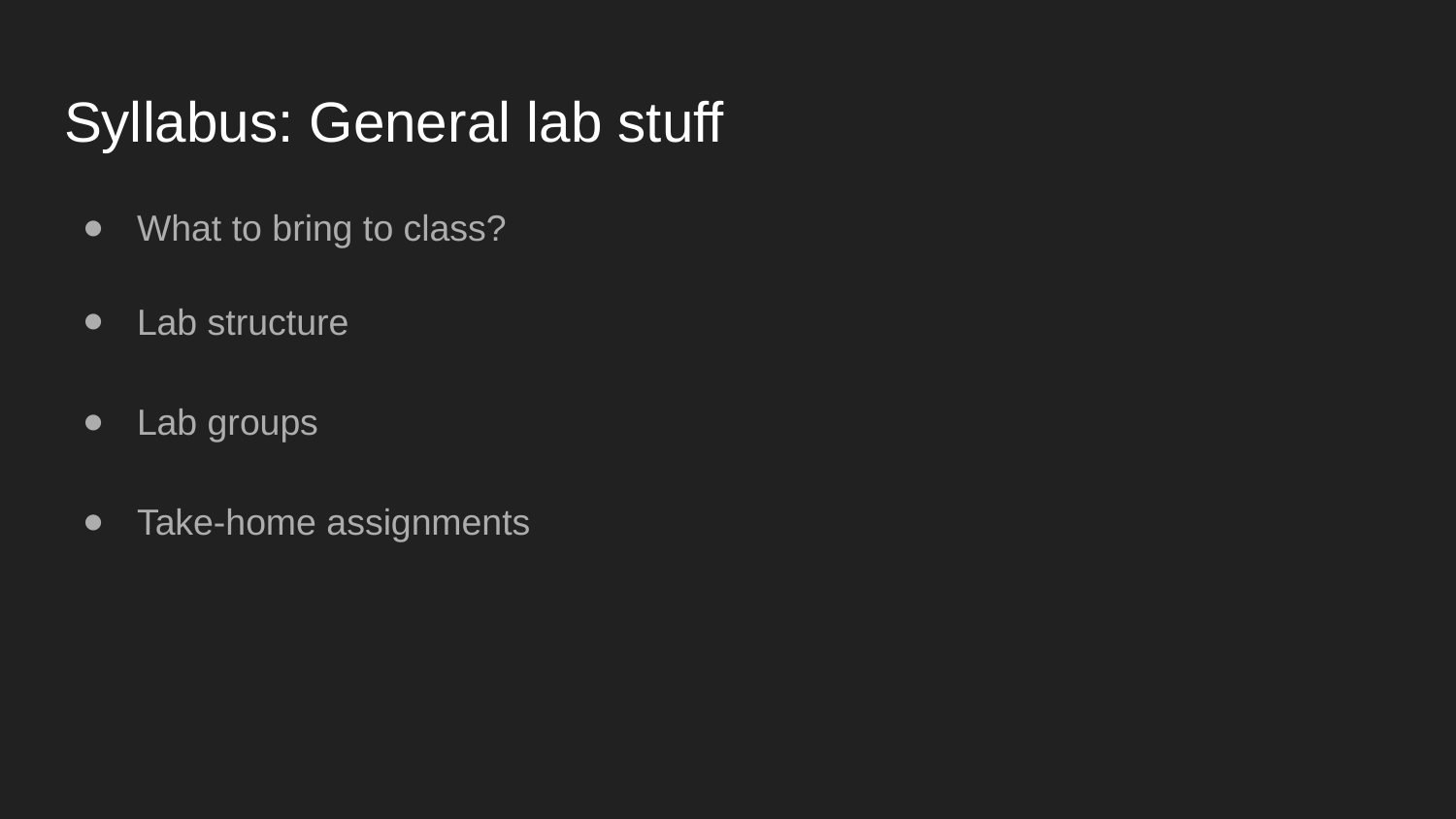

# Syllabus: General lab stuff
What to bring to class?
Lab structure
Lab groups
Take-home assignments